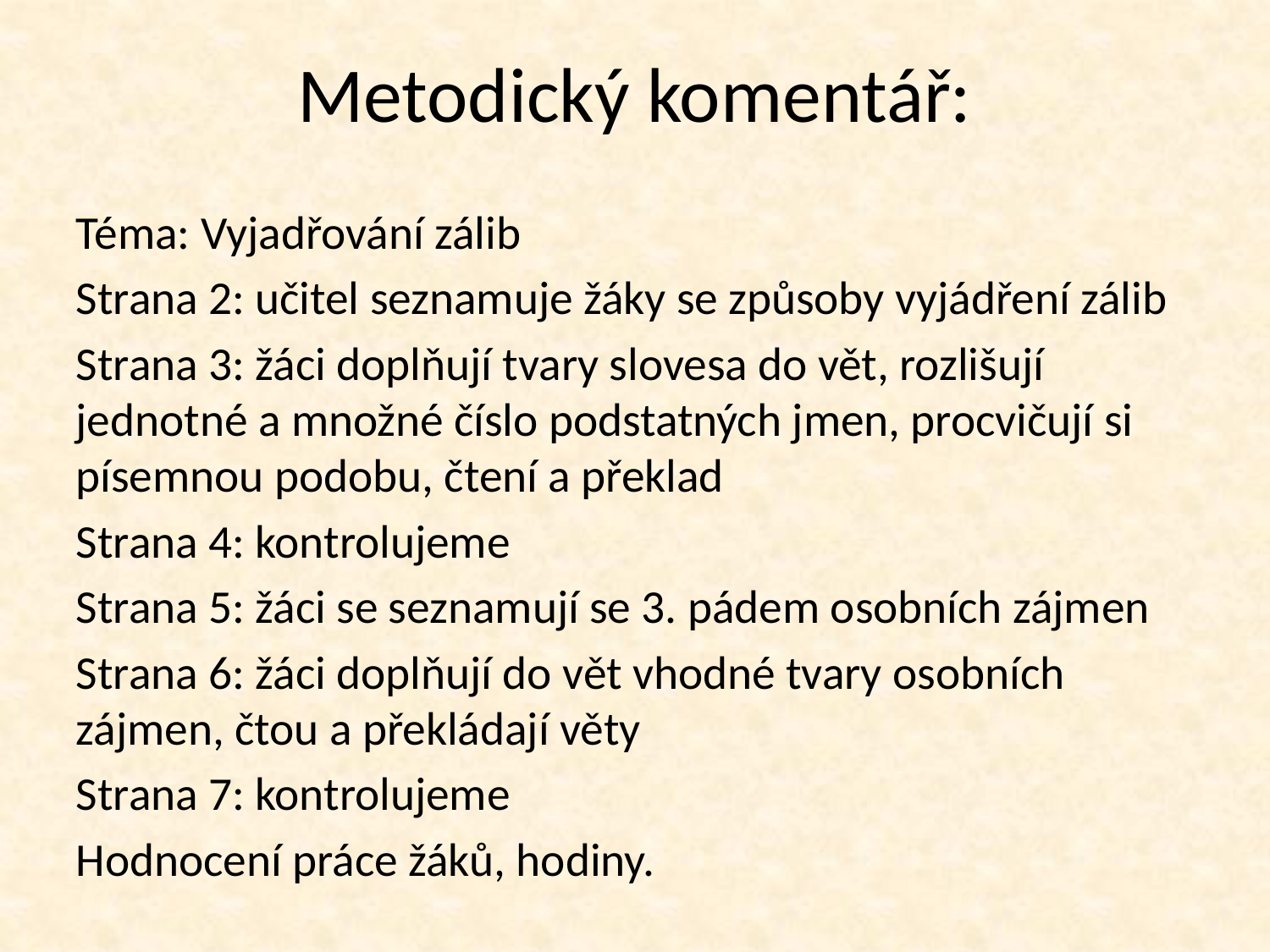

Metodický komentář:
Téma: Vyjadřování zálib
Strana 2: učitel seznamuje žáky se způsoby vyjádření zálib
Strana 3: žáci doplňují tvary slovesa do vět, rozlišují jednotné a množné číslo podstatných jmen, procvičují si písemnou podobu, čtení a překlad
Strana 4: kontrolujeme
Strana 5: žáci se seznamují se 3. pádem osobních zájmen
Strana 6: žáci doplňují do vět vhodné tvary osobních zájmen, čtou a překládají věty
Strana 7: kontrolujeme
Hodnocení práce žáků, hodiny.